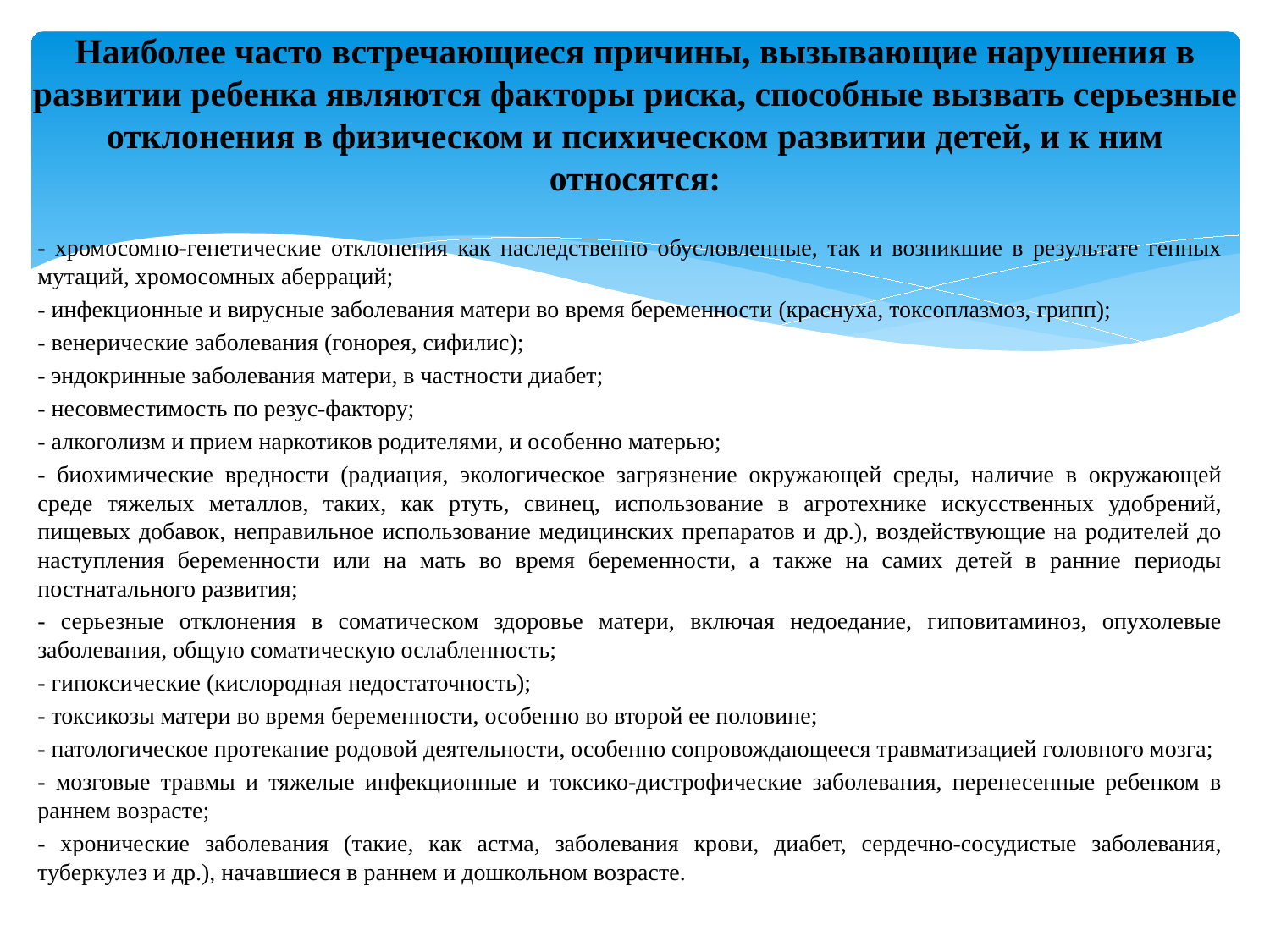

# Наиболее часто встречающиеся причины, вызывающие нарушения в развитии ребенка являются факторы риска, способные вызвать серьезные отклонения в физическом и психическом развитии детей, и к ним относятся:
- хромосомно-генетические отклонения как наследственно обусловленные, так и возникшие в результате генных мутаций, хромосомных аберраций;
- инфекционные и вирусные заболевания матери во время беременности (краснуха, токсоплазмоз, грипп);
- венерические заболевания (гонорея, сифилис);
- эндокринные заболевания матери, в частности диабет;
- несовместимость по резус-фактору;
- алкоголизм и прием наркотиков родителями, и особенно матерью;
- биохимические вредности (радиация, экологическое загрязнение окружающей среды, наличие в окружающей среде тяжелых металлов, таких, как ртуть, свинец, использование в агротехнике искусственных удобрений, пищевых добавок, неправильное использование медицинских препаратов и др.), воздействующие на родителей до наступления беременности или на мать во время беременности, а также на самих детей в ранние периоды постнатального развития;
- серьезные отклонения в соматическом здоровье матери, включая недоедание, гиповитаминоз, опухолевые заболевания, общую соматическую ослабленность;
- гипоксические (кислородная недостаточность);
- токсикозы матери во время беременности, особенно во второй ее половине;
- патологическое протекание родовой деятельности, особенно сопровождающееся травматизацией головного мозга;
- мозговые травмы и тяжелые инфекционные и токсико-дистрофические заболевания, перенесенные ребенком в раннем возрасте;
- хронические заболевания (такие, как астма, заболевания крови, диабет, сердечно-сосудистые заболевания, туберкулез и др.), начавшиеся в раннем и дошкольном возрасте.